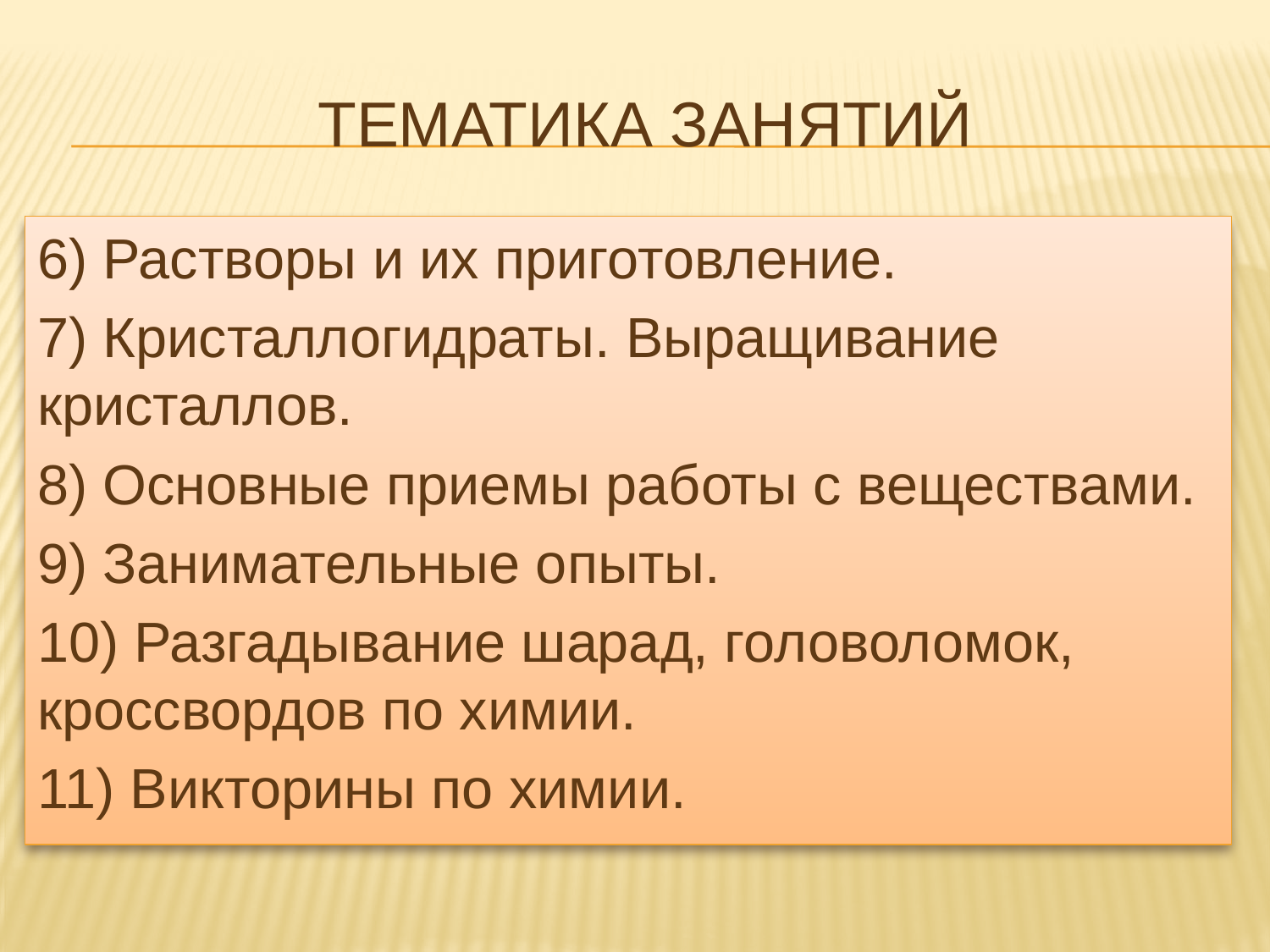

# Тематика занятий
6) Растворы и их приготовление.
7) Кристаллогидраты. Выращивание кристаллов.
8) Основные приемы работы с веществами.
9) Занимательные опыты.
10) Разгадывание шарад, головоломок, кроссвордов по химии.
11) Викторины по химии.